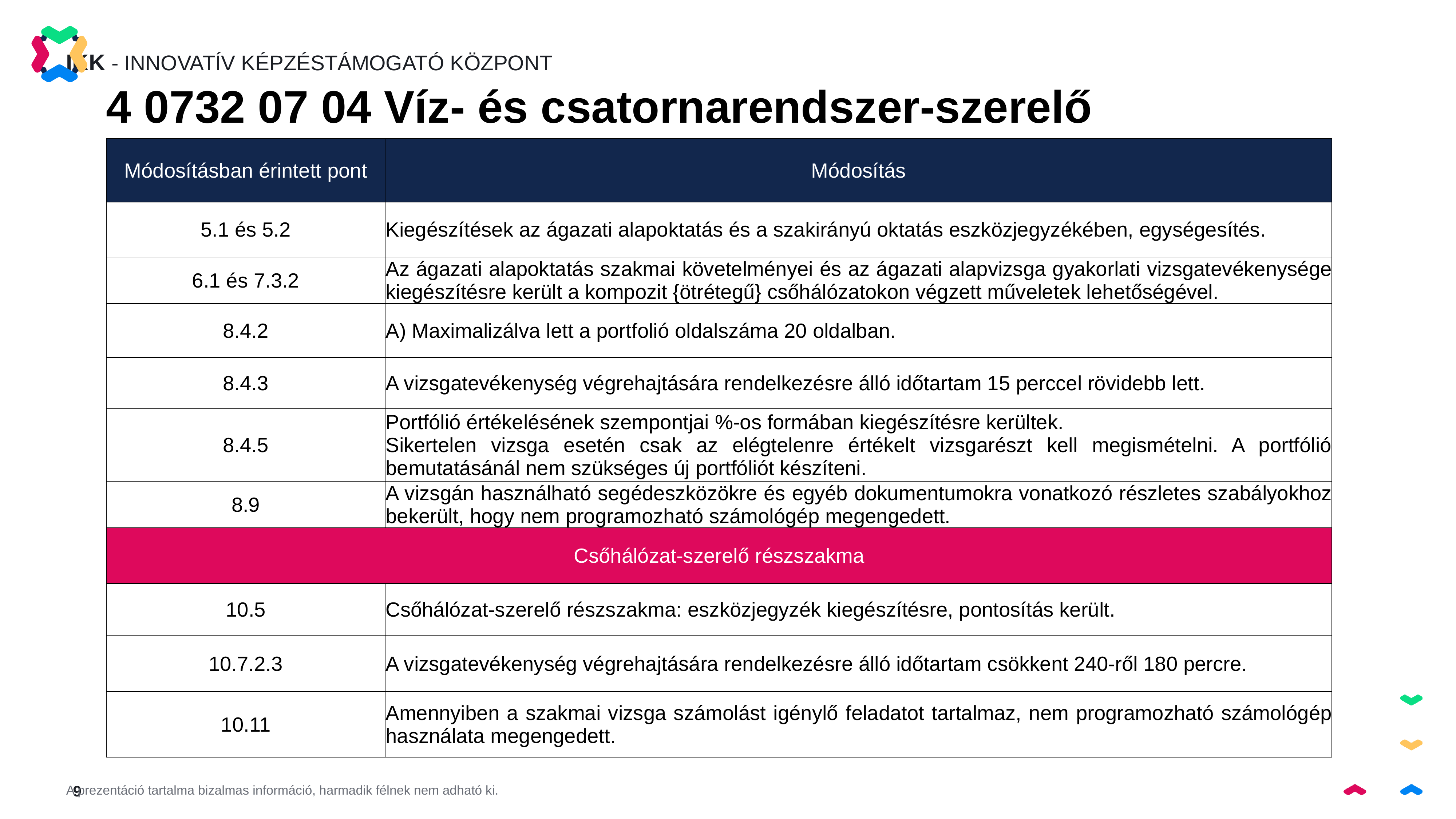

4 0732 07 04 Víz- és csatornarendszer-szerelő
| Módosításban érintett pont | Módosítás |
| --- | --- |
| 5.1 és 5.2 | Kiegészítések az ágazati alapoktatás és a szakirányú oktatás eszközjegyzékében, egységesítés. |
| 6.1 és 7.3.2 | Az ágazati alapoktatás szakmai követelményei és az ágazati alapvizsga gyakorlati vizsgatevékenysége kiegészítésre került a kompozit {ötrétegű} csőhálózatokon végzett műveletek lehetőségével. |
| 8.4.2 | A) Maximalizálva lett a portfolió oldalszáma 20 oldalban. |
| 8.4.3 | A vizsgatevékenység végrehajtására rendelkezésre álló időtartam 15 perccel rövidebb lett. |
| 8.4.5 | Portfólió értékelésének szempontjai %-os formában kiegészítésre kerültek. Sikertelen vizsga esetén csak az elégtelenre értékelt vizsgarészt kell megismételni. A portfólió bemutatásánál nem szükséges új portfóliót készíteni. |
| 8.9 | A vizsgán használható segédeszközökre és egyéb dokumentumokra vonatkozó részletes szabályokhoz bekerült, hogy nem programozható számológép megengedett. |
| Csőhálózat-szerelő részszakma |  |
| 10.5 | Csőhálózat-szerelő részszakma: eszközjegyzék kiegészítésre, pontosítás került. |
| 10.7.2.3 | A vizsgatevékenység végrehajtására rendelkezésre álló időtartam csökkent 240-ről 180 percre. |
| 10.11 | Amennyiben a szakmai vizsga számolást igénylő feladatot tartalmaz, nem programozható számológép használata megengedett. |